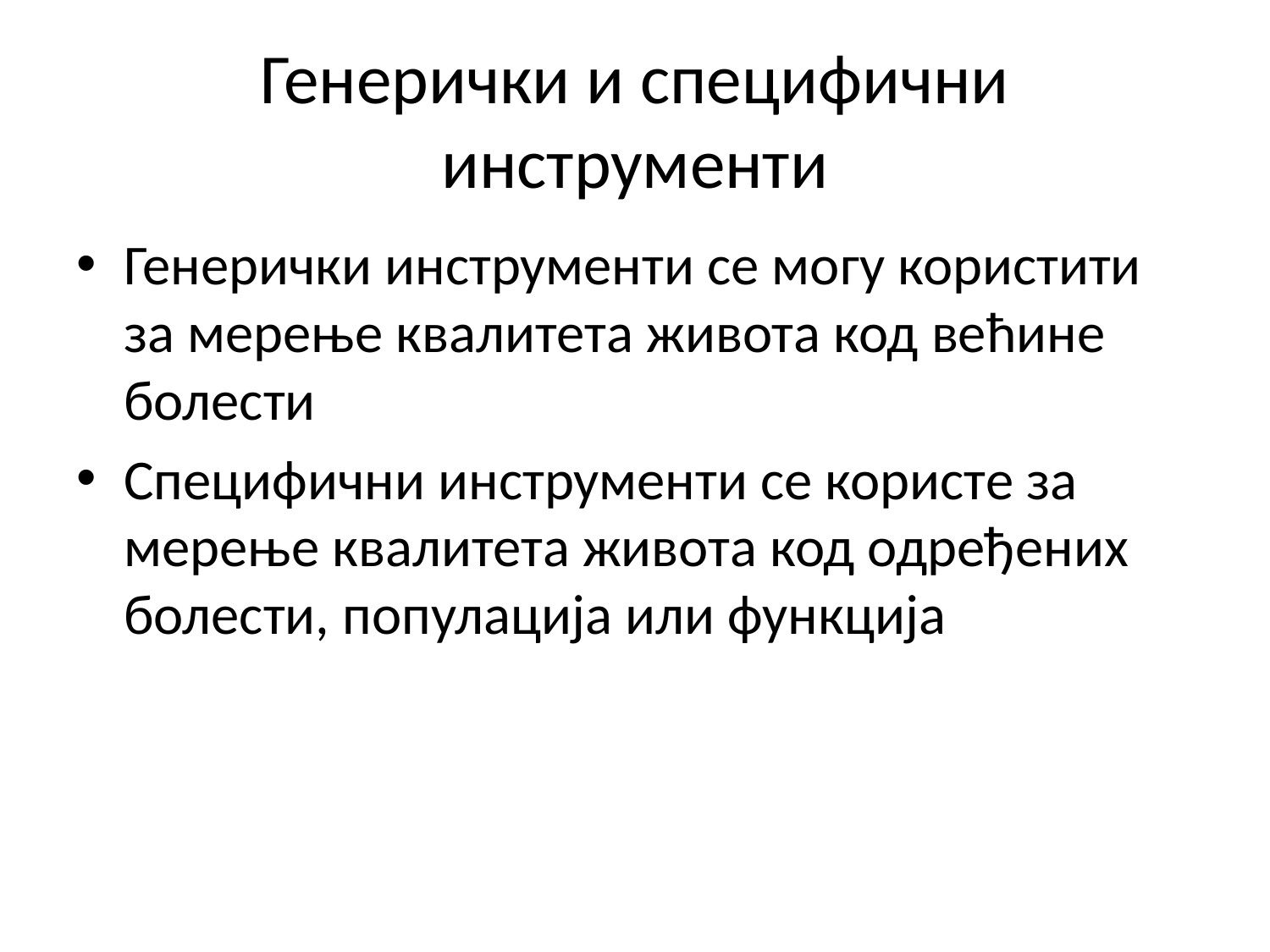

# Генерички и специфични инструменти
Генерички инструменти се могу користити за мерење квалитета живота код већине болести
Специфични инструменти се користе за мерење квалитета живота код одређених болести, популација или функција